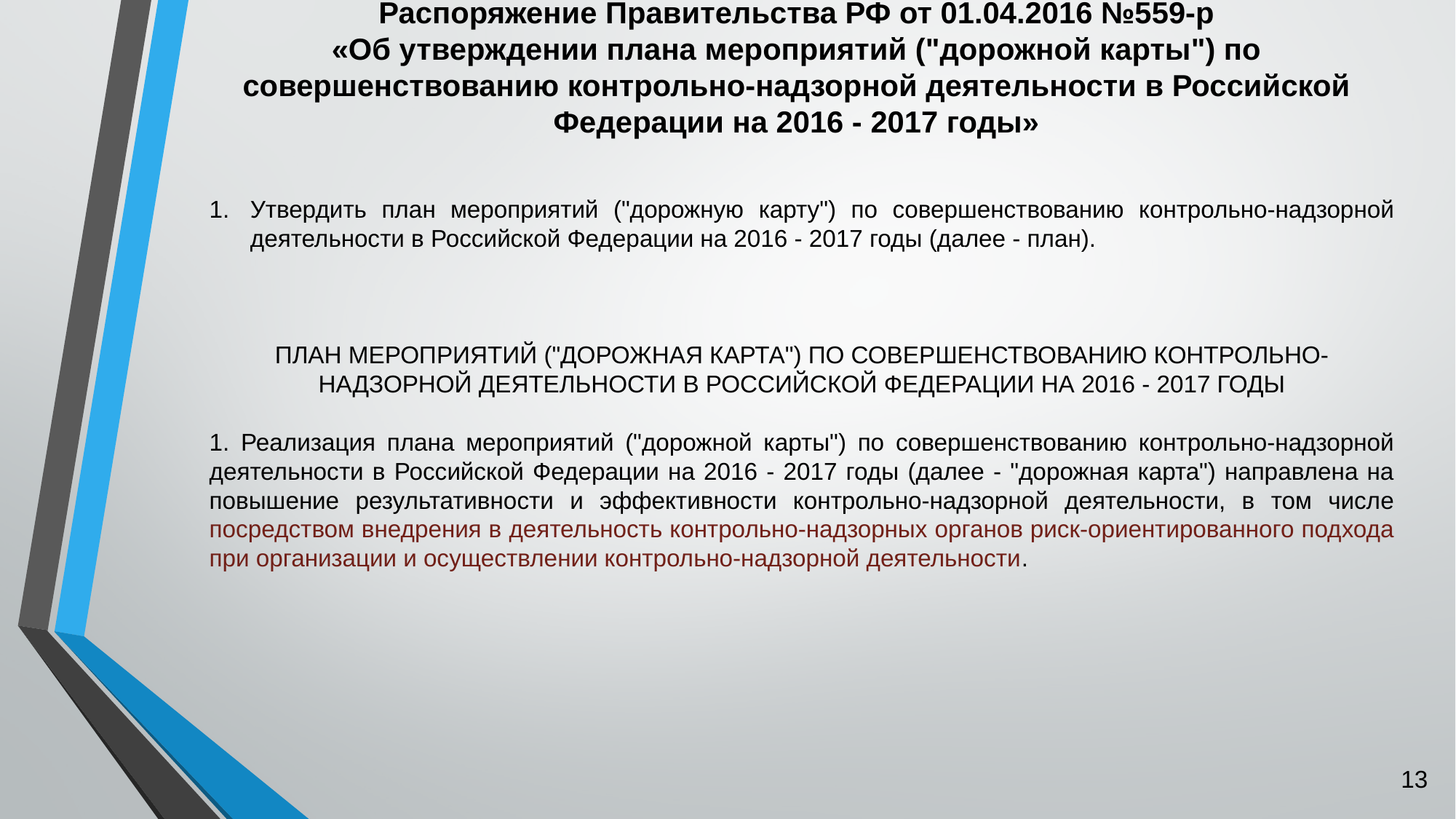

# Распоряжение Правительства РФ от 01.04.2016 №559-р «Об утверждении плана мероприятий ("дорожной карты") по совершенствованию контрольно-надзорной деятельности в Российской Федерации на 2016 - 2017 годы»
Утвердить план мероприятий ("дорожную карту") по совершенствованию контрольно-надзорной деятельности в Российской Федерации на 2016 - 2017 годы (далее - план).

ПЛАН МЕРОПРИЯТИЙ ("ДОРОЖНАЯ КАРТА") ПО СОВЕРШЕНСТВОВАНИЮ КОНТРОЛЬНО-НАДЗОРНОЙ ДЕЯТЕЛЬНОСТИ В РОССИЙСКОЙ ФЕДЕРАЦИИ НА 2016 - 2017 ГОДЫ

1. Реализация плана мероприятий ("дорожной карты") по совершенствованию контрольно-надзорной деятельности в Российской Федерации на 2016 - 2017 годы (далее - "дорожная карта") направлена на повышение результативности и эффективности контрольно-надзорной деятельности, в том числе посредством внедрения в деятельность контрольно-надзорных органов риск-ориентированного подхода при организации и осуществлении контрольно-надзорной деятельности.
13